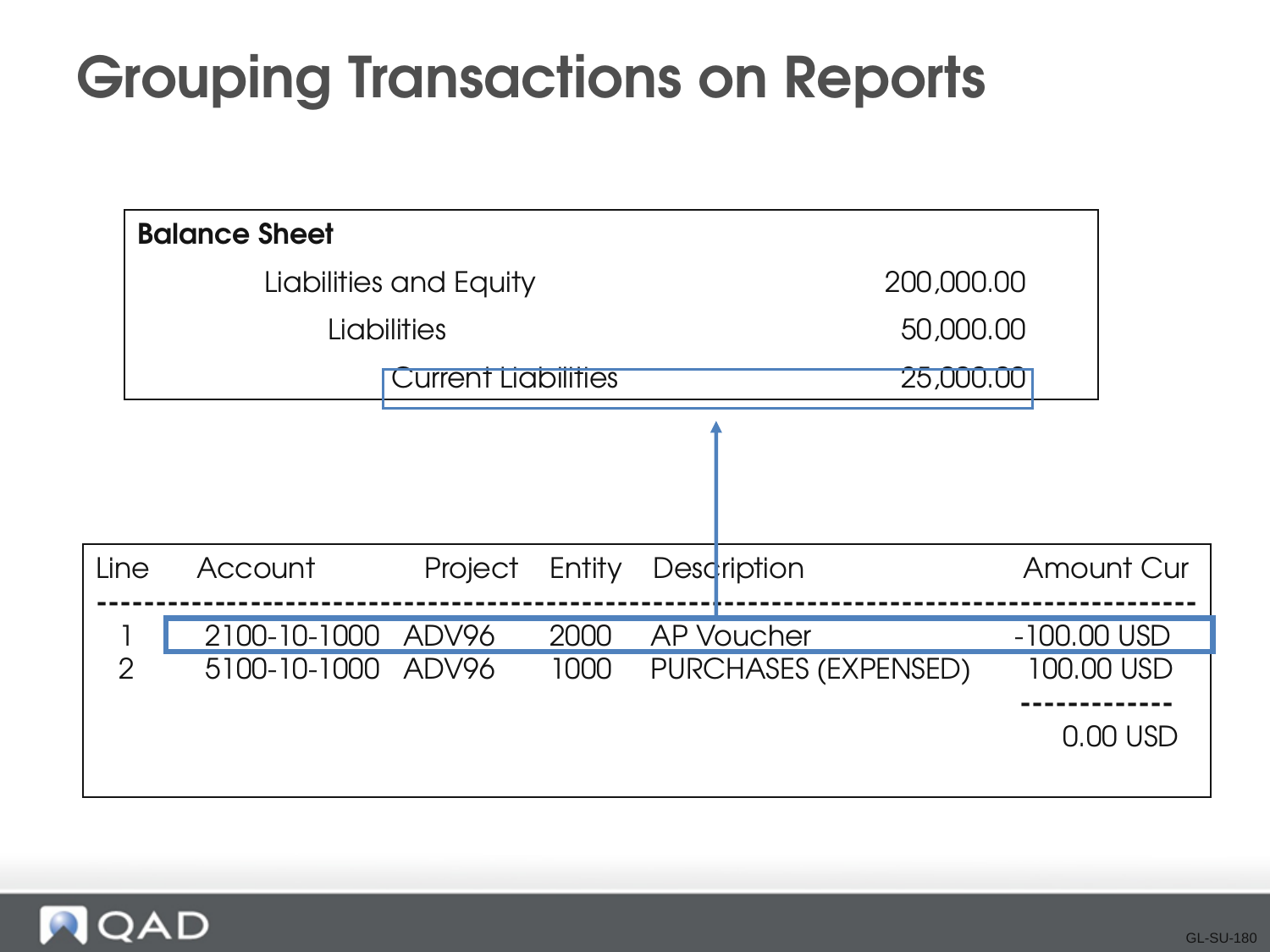

# Grouping Transactions on Reports
Balance Sheet
	Liabilities and Equity	200,000.00
		Liabilities		50,000.00
			Current Liabilities	25,000.00

Line      Account              Project    Entity    Description                            Amount Cur
---------------------------------------------------------------------------------------------
   1         2100-10-1000   ADV96       2000     AP Voucher                          -100.00 USD
   2         5100-10-1000   ADV96       1000     PURCHASES (EXPENSED)       100.00 USD
                                                                                                                      -------------
							          0.00 USD

GL-SU-180